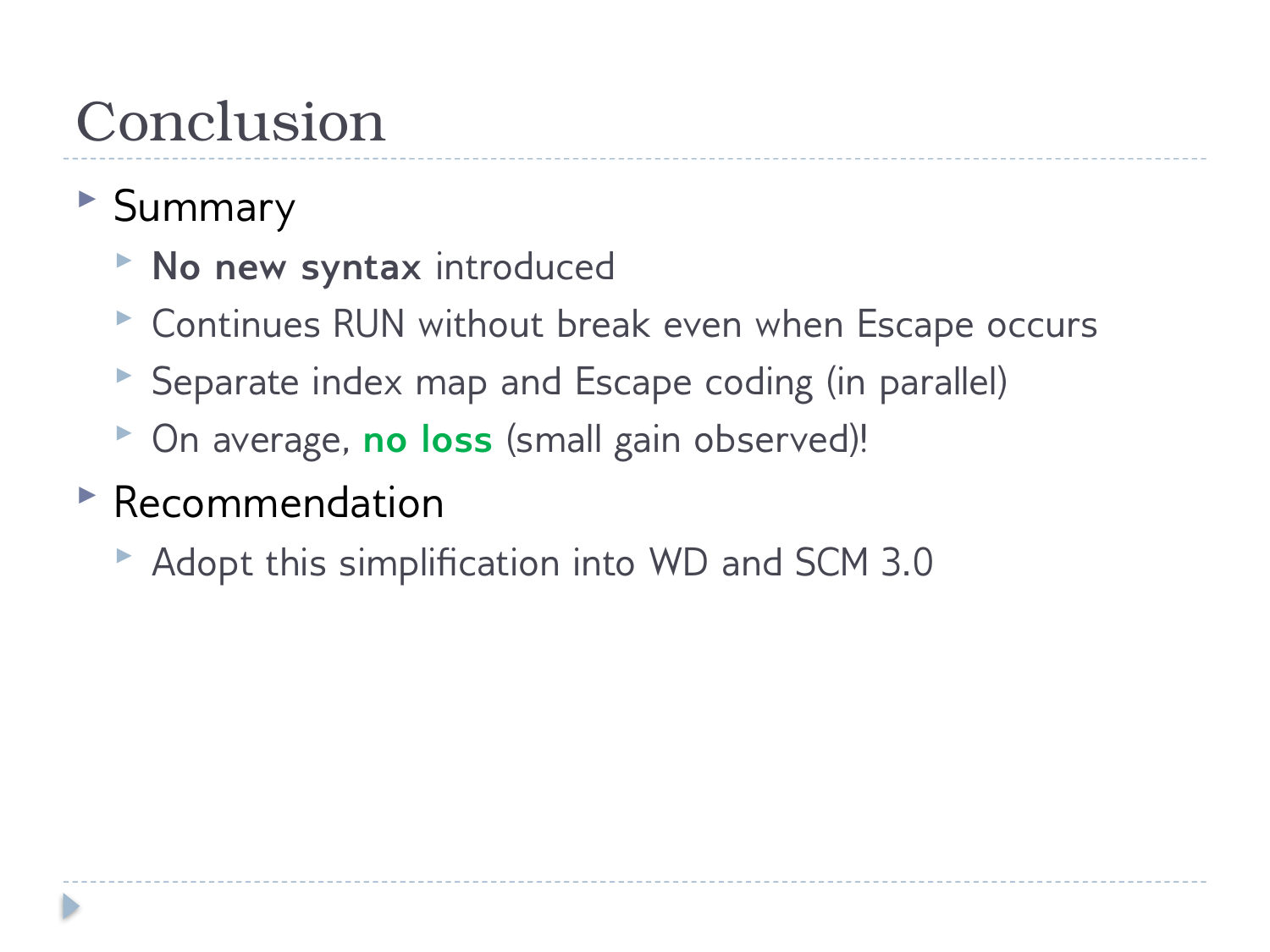

# Conclusion
Summary
No new syntax introduced
Continues RUN without break even when Escape occurs
Separate index map and Escape coding (in parallel)
On average, no loss (small gain observed)!
Recommendation
Adopt this simplification into WD and SCM 3.0